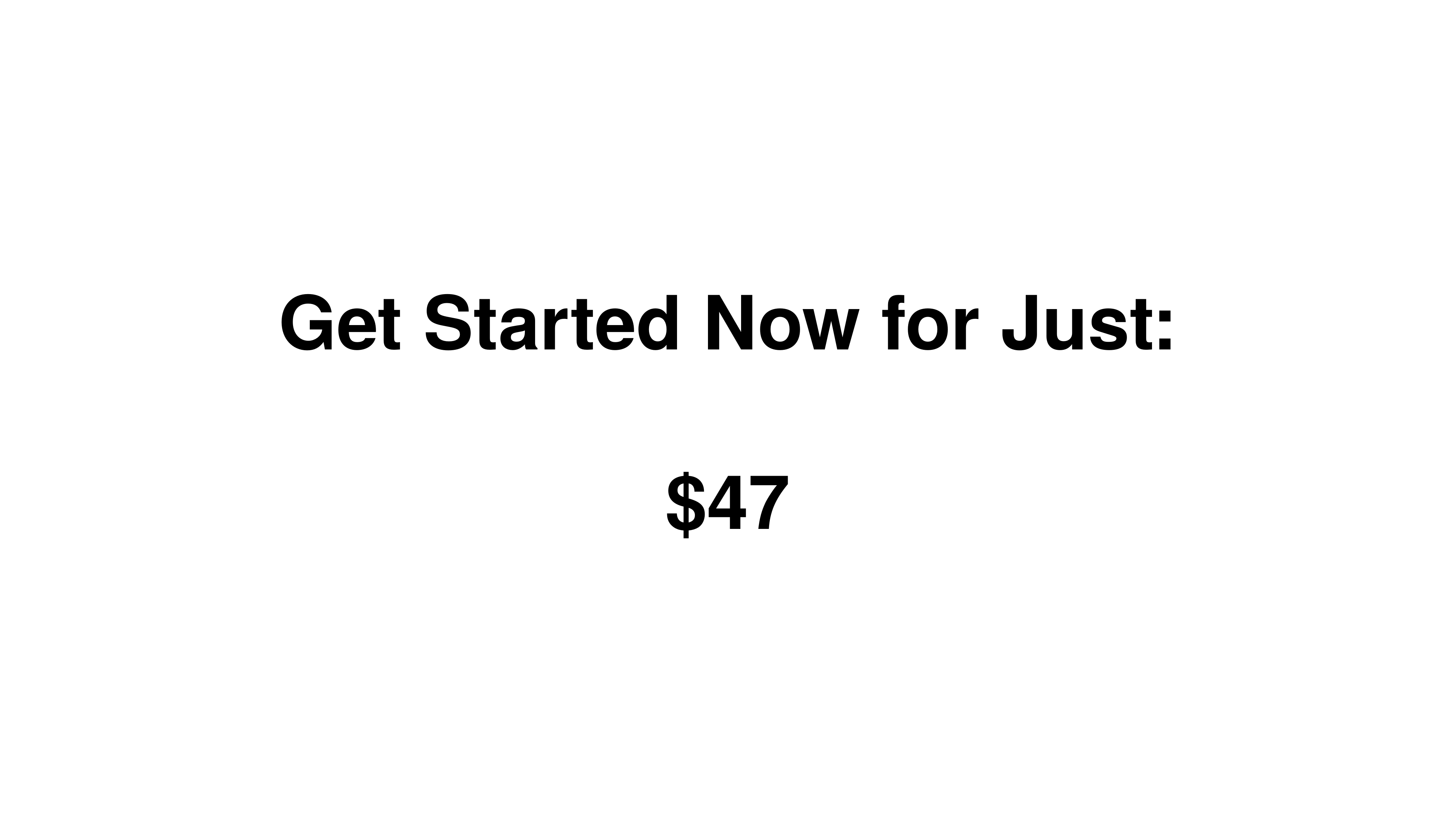

# Get Started Now for Just:

$47